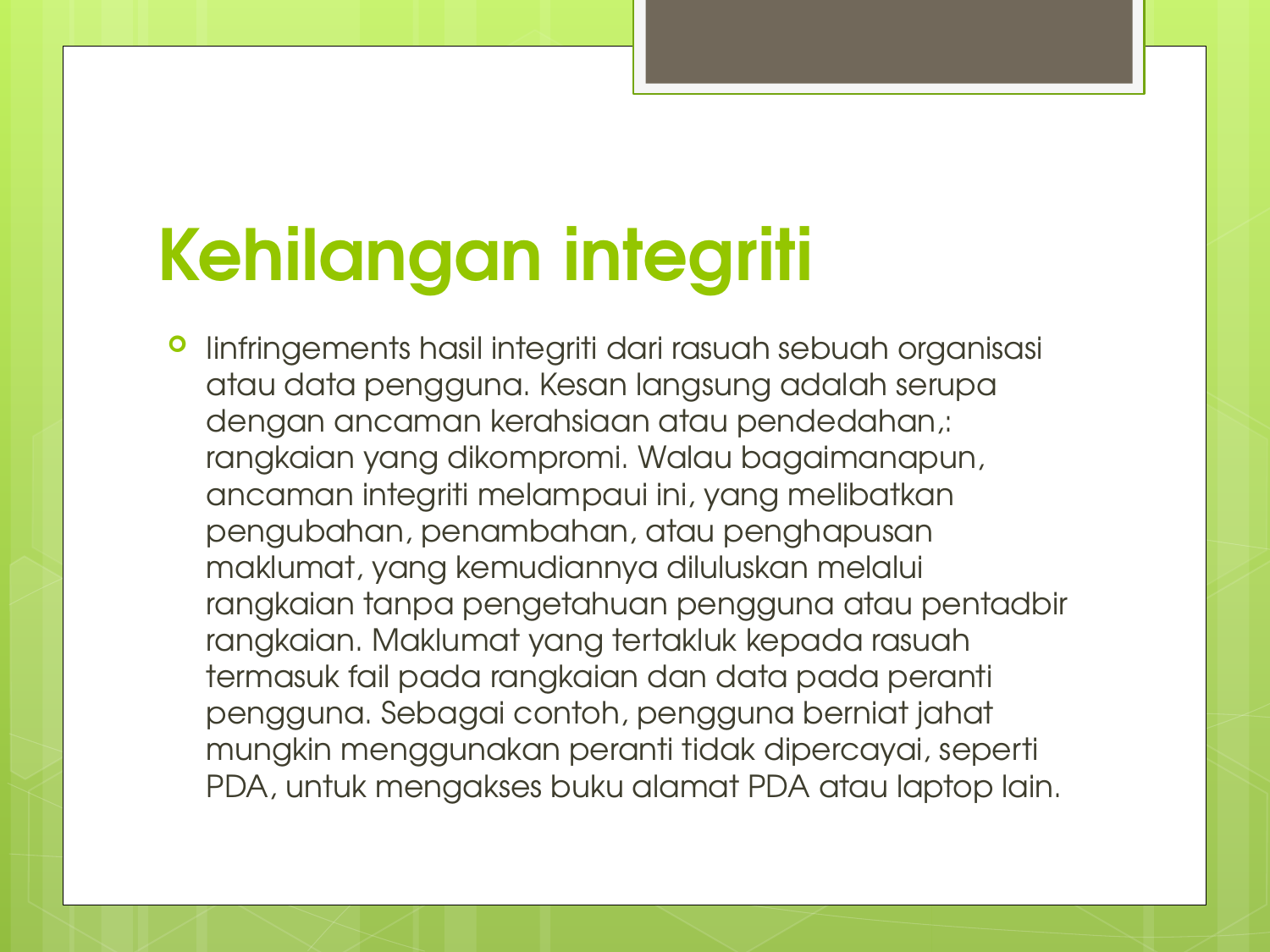

# Kehilangan integriti
Iinfringements hasil integriti dari rasuah sebuah organisasi atau data pengguna. Kesan langsung adalah serupa dengan ancaman kerahsiaan atau pendedahan,: rangkaian yang dikompromi. Walau bagaimanapun, ancaman integriti melampaui ini, yang melibatkan pengubahan, penambahan, atau penghapusan maklumat, yang kemudiannya diluluskan melalui rangkaian tanpa pengetahuan pengguna atau pentadbir rangkaian. Maklumat yang tertakluk kepada rasuah termasuk fail pada rangkaian dan data pada peranti pengguna. Sebagai contoh, pengguna berniat jahat mungkin menggunakan peranti tidak dipercayai, seperti PDA, untuk mengakses buku alamat PDA atau laptop lain.